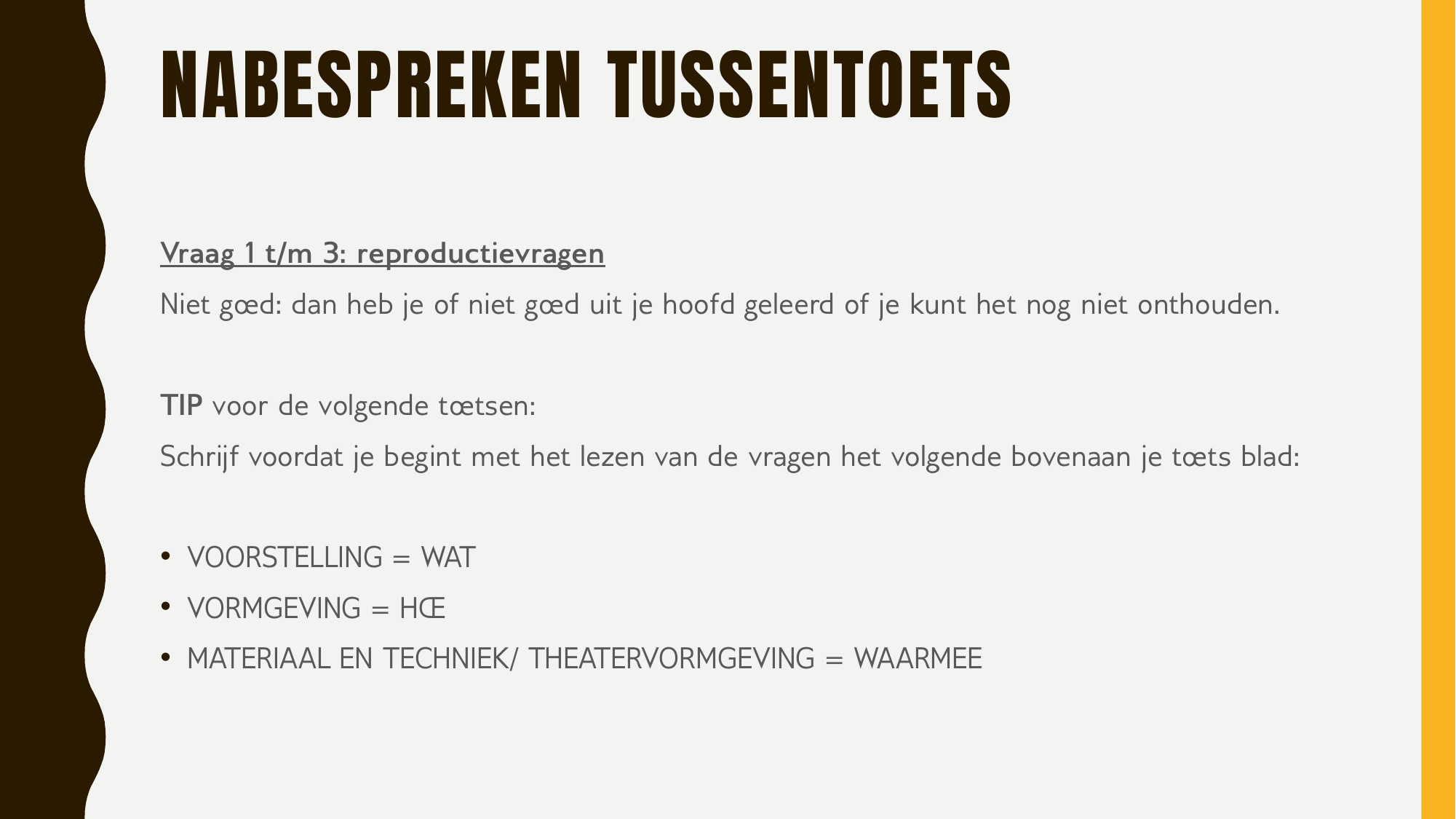

# Nabespreken tussentoets
Vraag 1 t/m 3: reproductievragen
Niet goed: dan heb je of niet goed uit je hoofd geleerd of je kunt het nog niet onthouden.

TIP voor de volgende toetsen:
Schrijf voordat je begint met het lezen van de vragen het volgende bovenaan je toets blad:

VOORSTELLING = WAT
VORMGEVING = HOE
MATERIAAL EN TECHNIEK/ THEATERVORMGEVING = WAARMEE